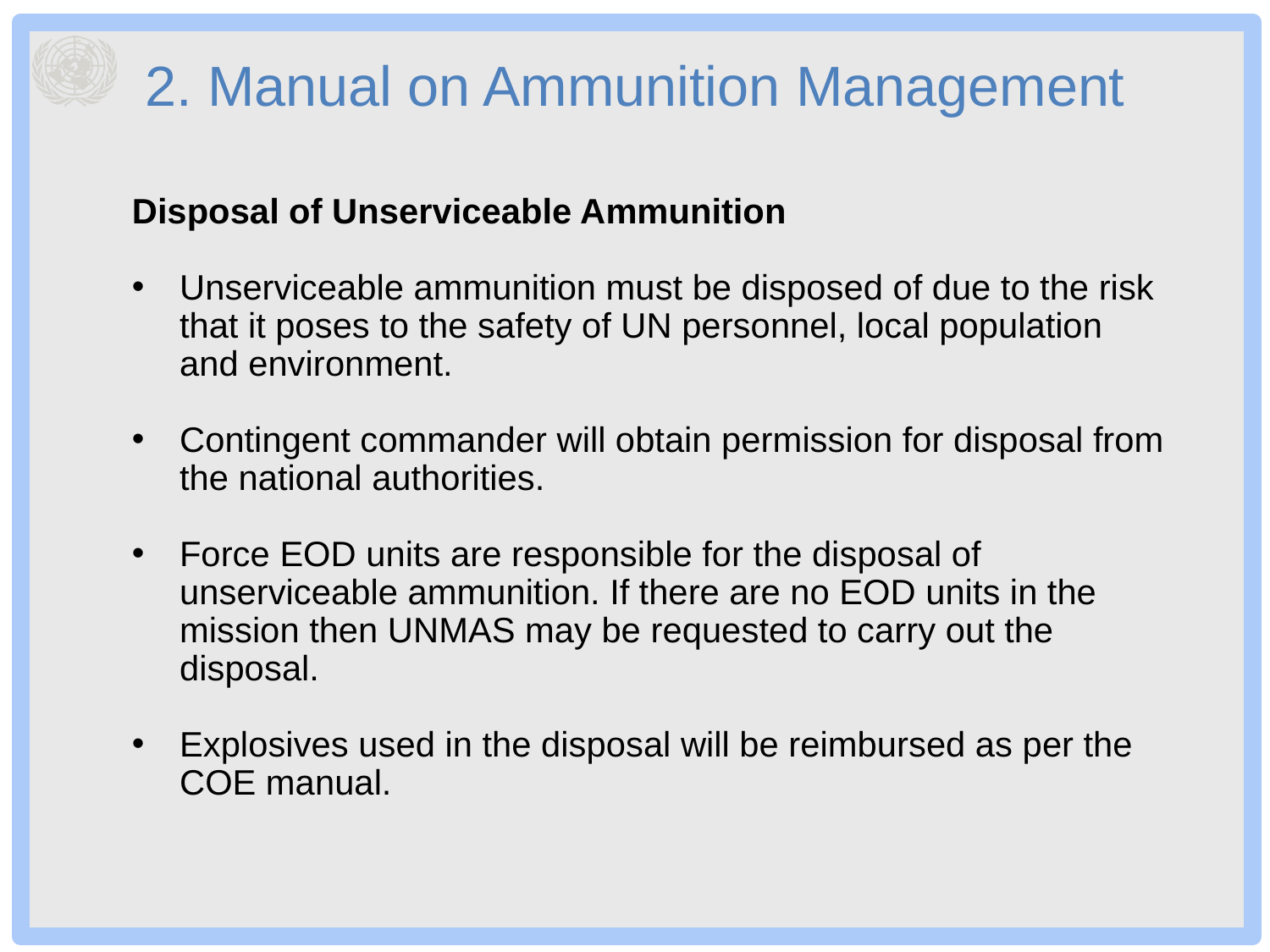

# 2. Manual on Ammunition Management
Disposal of Unserviceable Ammunition

Unserviceable ammunition must be disposed of due to the risk that it poses to the safety of UN personnel, local population and environment.

Contingent commander will obtain permission for disposal from the national authorities.

Force EOD units are responsible for the disposal of unserviceable ammunition. If there are no EOD units in the mission then UNMAS may be requested to carry out the disposal.

Explosives used in the disposal will be reimbursed as per the COE manual.